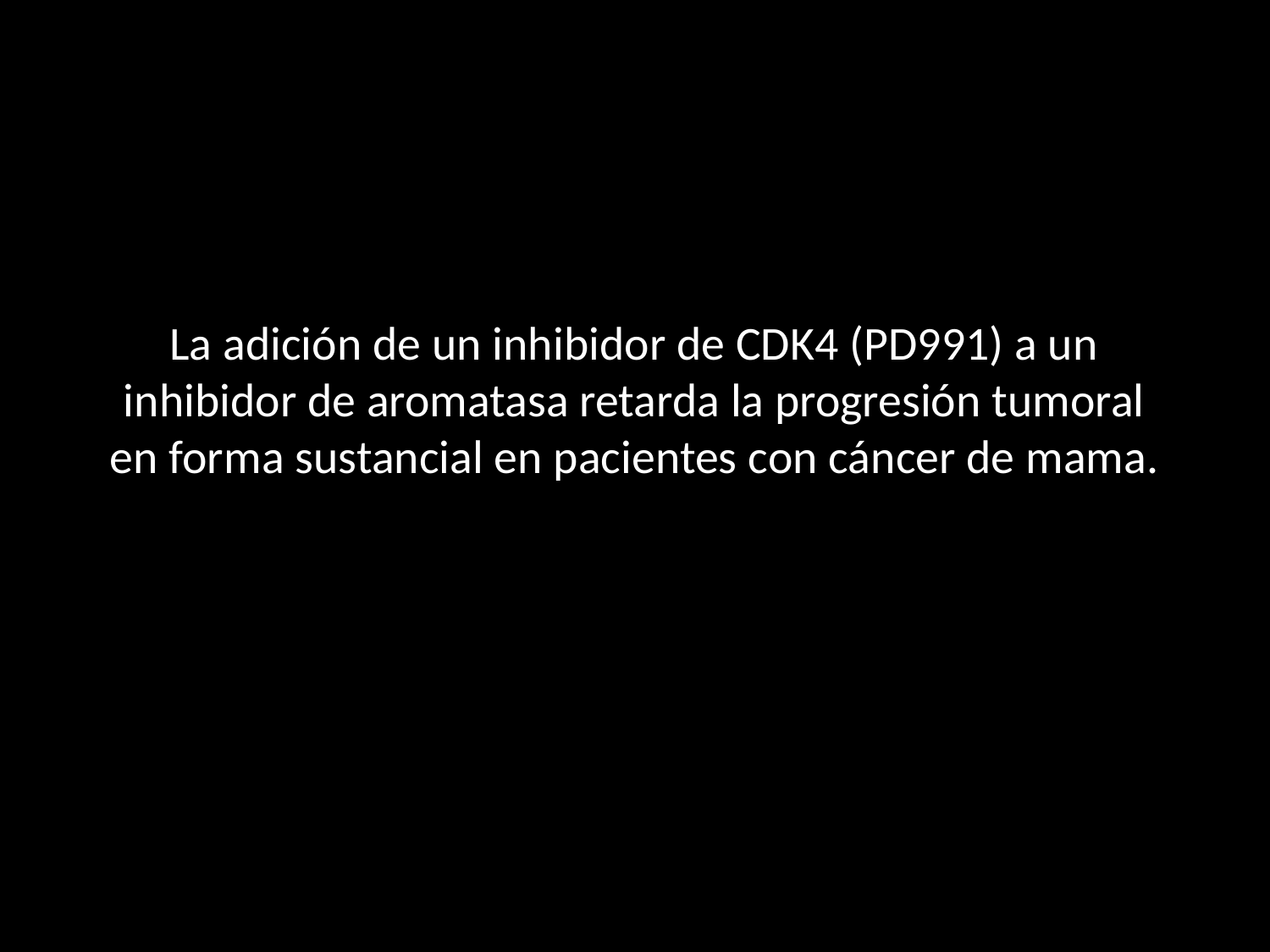

# La adición de un inhibidor de CDK4 (PD991) a un inhibidor de aromatasa retarda la progresión tumoral en forma sustancial en pacientes con cáncer de mama.